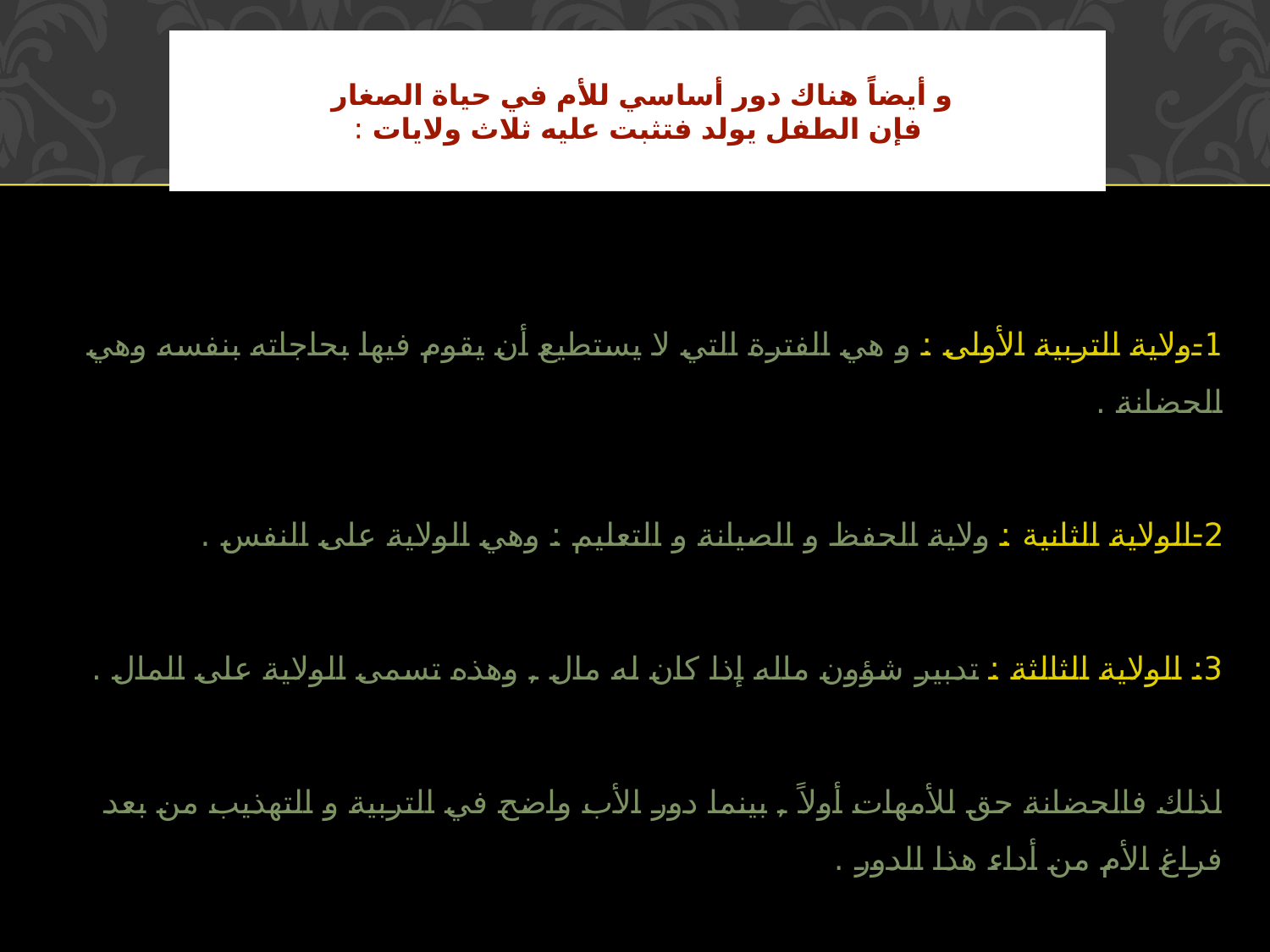

# و أيضاً هناك دور أساسي للأم في حياة الصغار فإن الطفل يولد فتثبت عليه ثلاث ولايات :
1-ولاية التربية الأولى : و هي الفترة التي لا يستطيع أن يقوم فيها بحاجاته بنفسه وهي الحضانة .

2-الولاية الثانية : ولاية الحفظ و الصيانة و التعليم : وهي الولاية على النفس .

3: الولاية الثالثة : تدبير شؤون ماله إذا كان له مال , وهذه تسمى الولاية على المال .

لذلك فالحضانة حق للأمهات أولاً , بينما دور الأب واضح في التربية و التهذيب من بعد فراغ الأم من أداء هذا الدور .